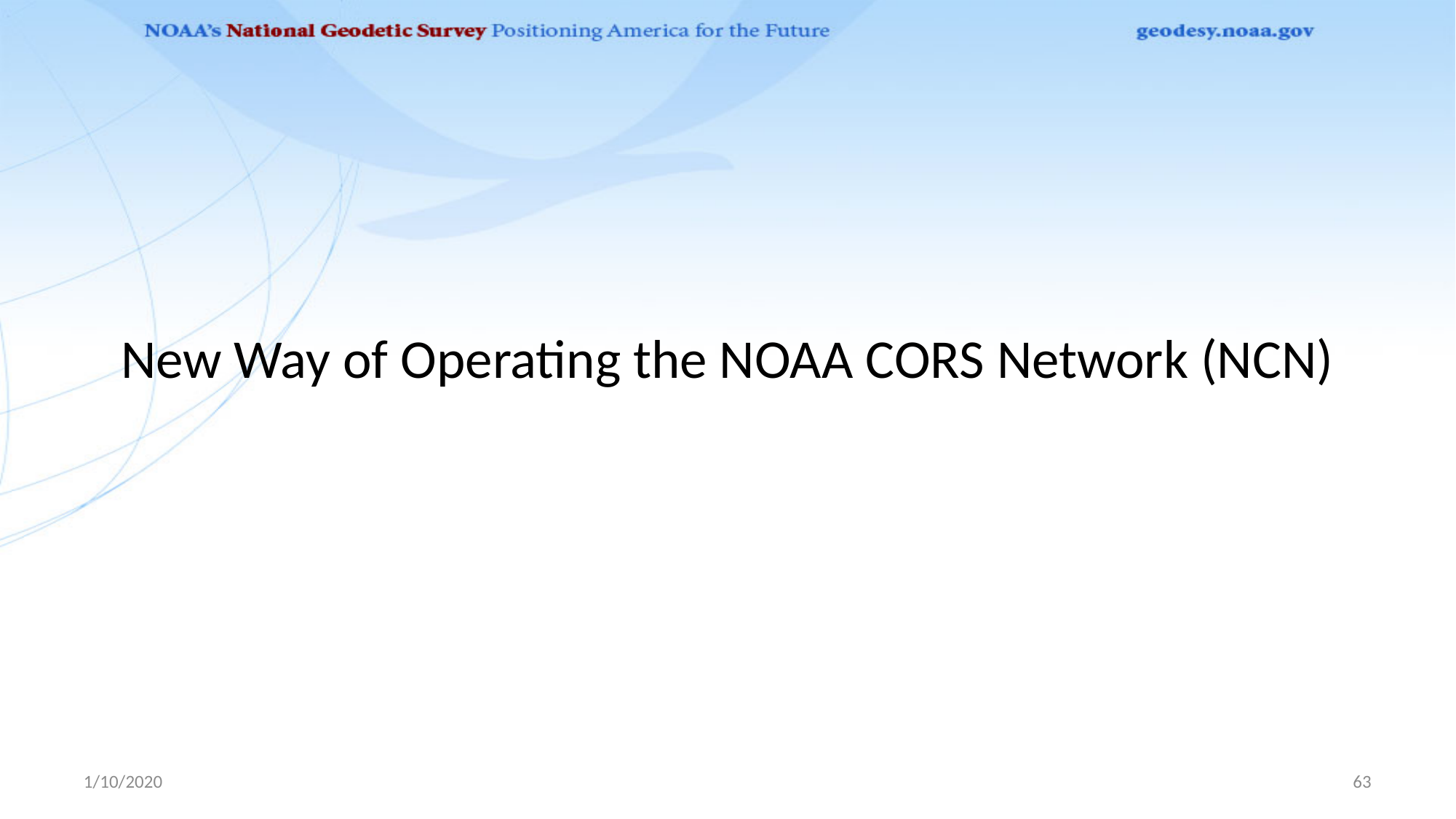

# New Way of Operating the NOAA CORS Network (NCN)
1/10/2020
63